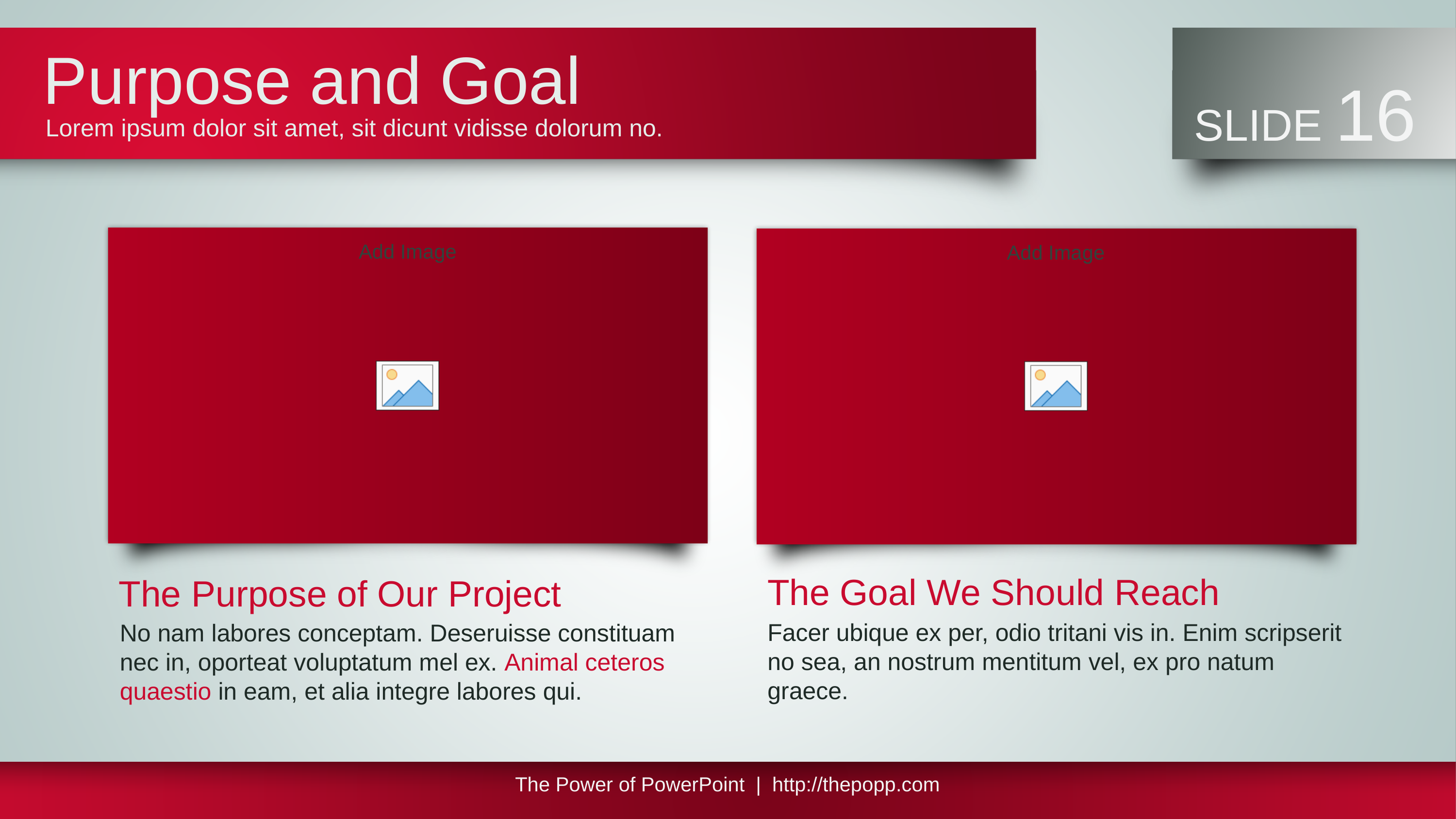

# Purpose and Goal
 SLIDE 16
Lorem ipsum dolor sit amet, sit dicunt vidisse dolorum no.

The Goal We Should Reach
The Purpose of Our Project
Facer ubique ex per, odio tritani vis in. Enim scripserit no sea, an nostrum mentitum vel, ex pro natum graece.
No nam labores conceptam. Deseruisse constituam nec in, oporteat voluptatum mel ex. Animal ceteros quaestio in eam, et alia integre labores qui.
The Power of PowerPoint  |  http://thepopp.com